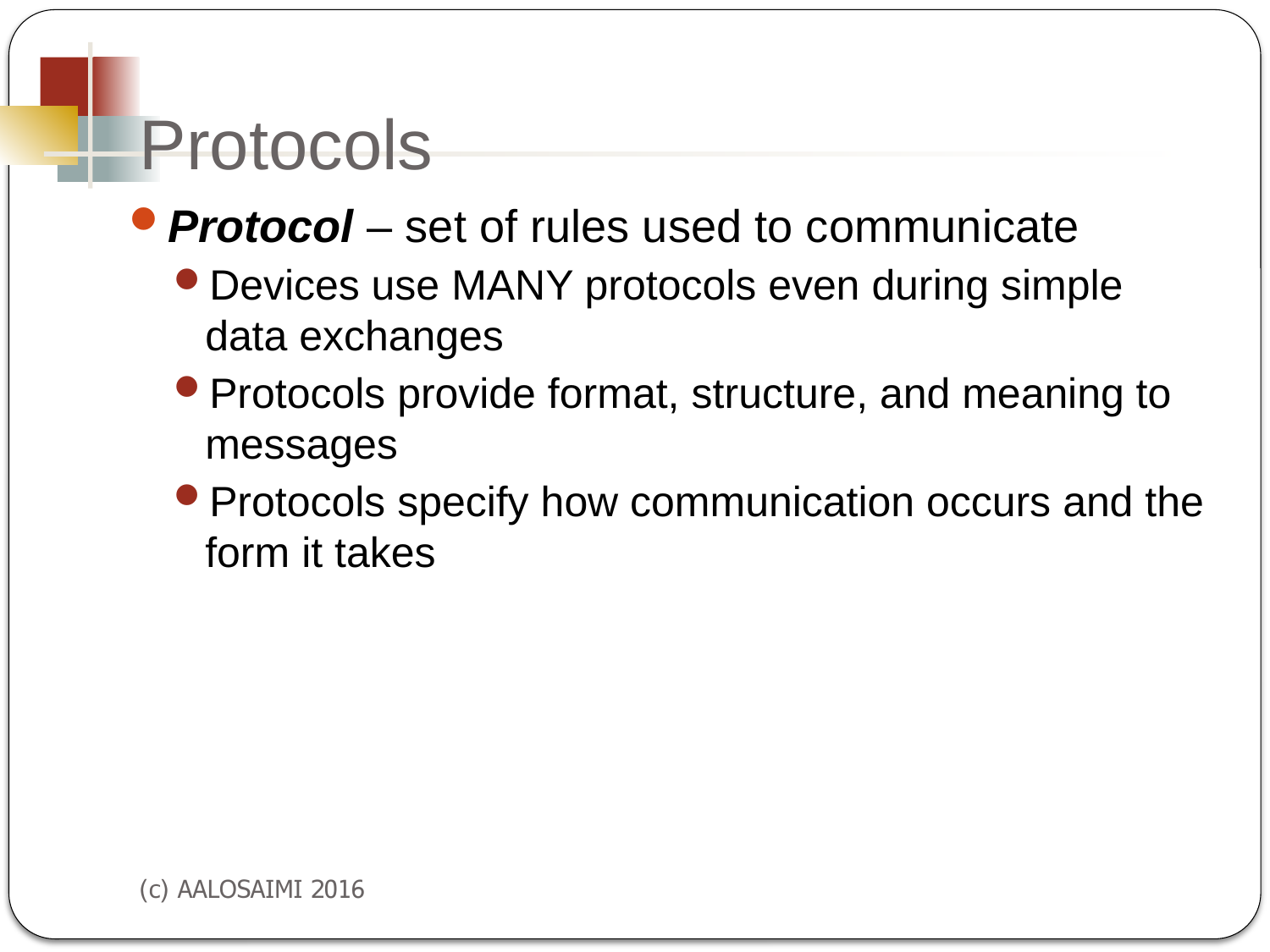

# Protocols
Protocol – set of rules used to communicate
Devices use MANY protocols even during simple data exchanges
Protocols provide format, structure, and meaning to messages
Protocols specify how communication occurs and the form it takes
(c) AALOSAIMI 2016